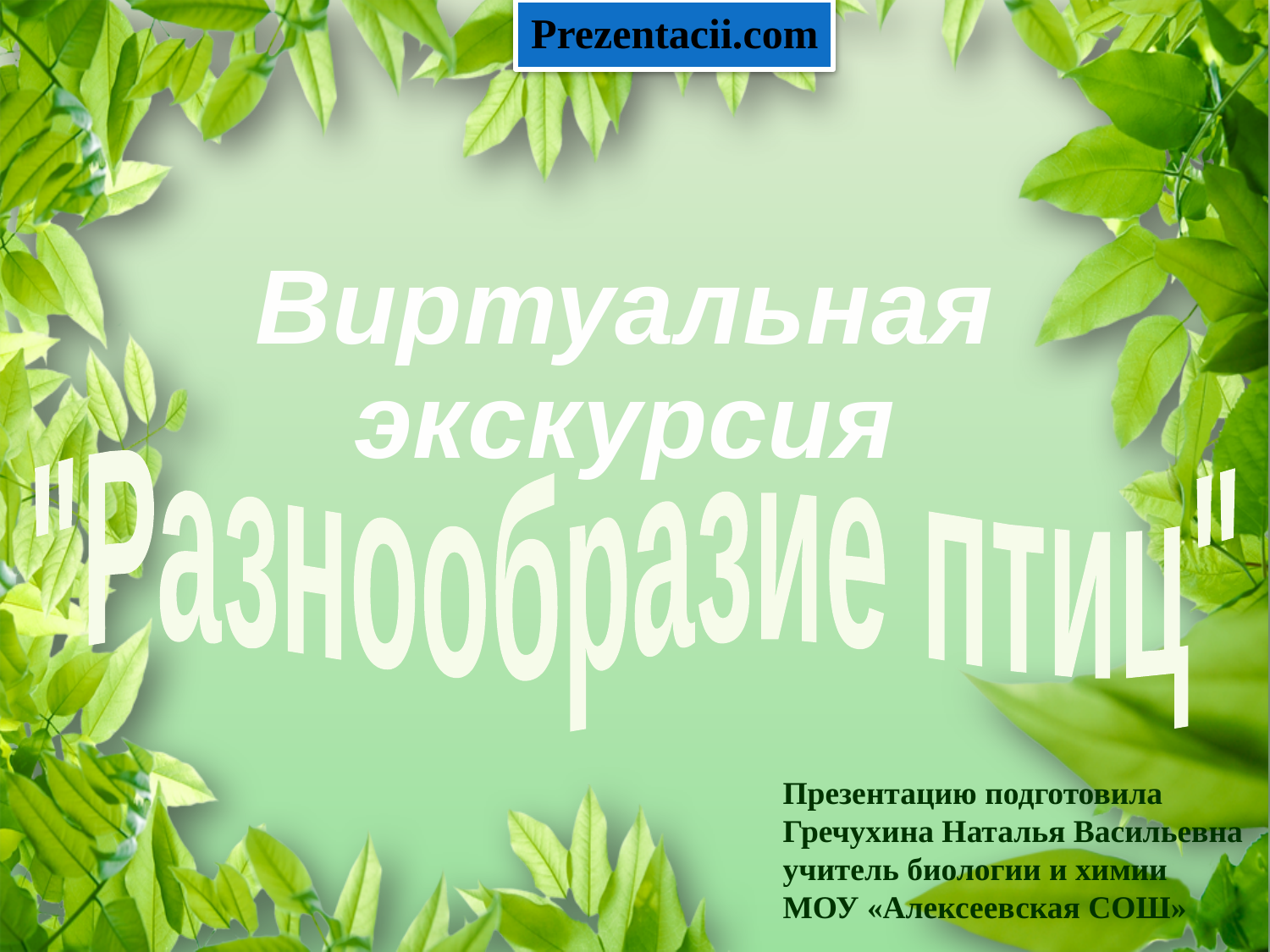

Prezentacii.com
Виртуальная экскурсия

"Разнообразие птиц"
Презентацию подготовила
Гречухина Наталья Васильевна
учитель биологии и химии
МОУ «Алексеевская СОШ»